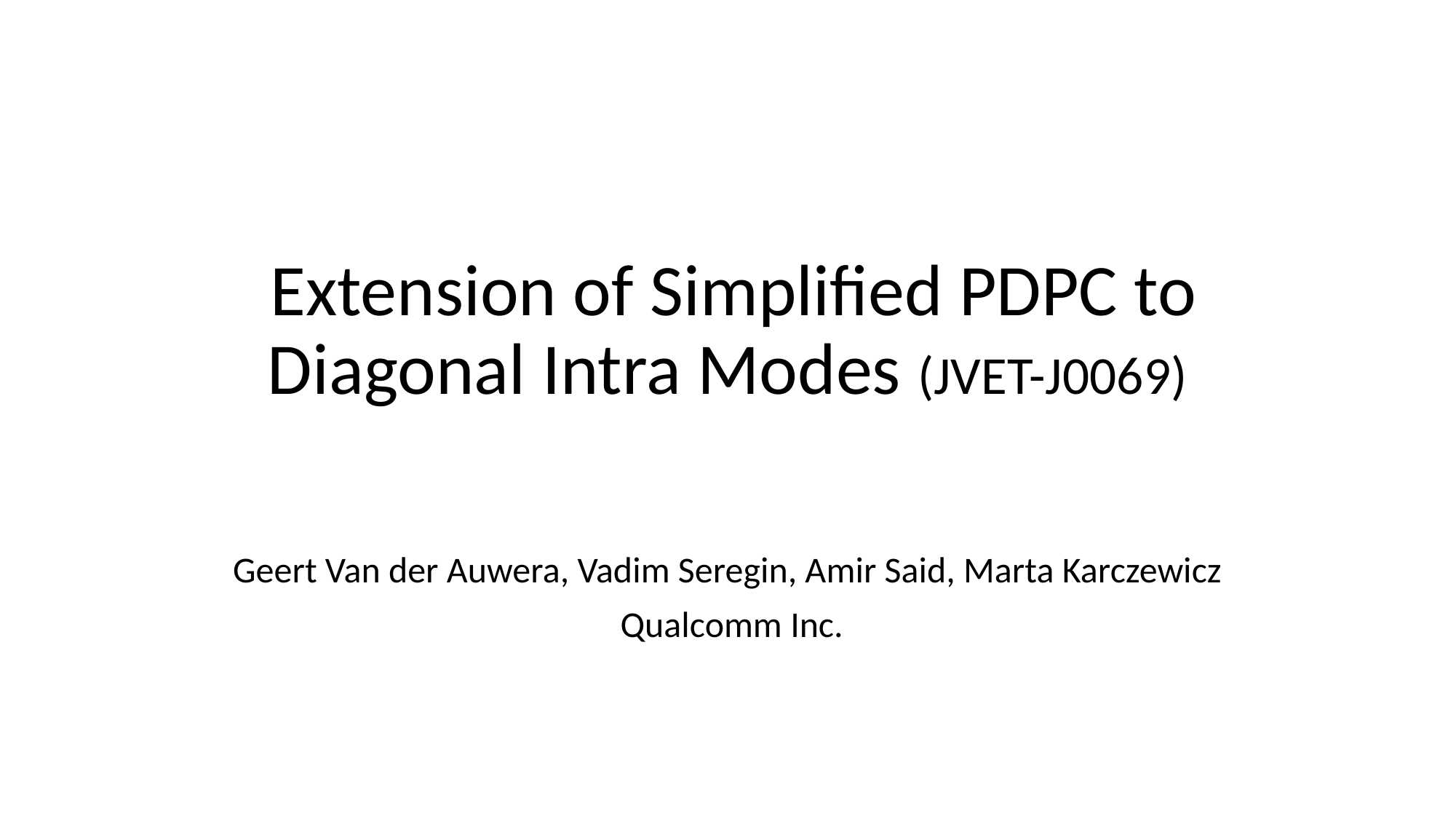

# Extension of Simplified PDPC to Diagonal Intra Modes (JVET-J0069)
Geert Van der Auwera, Vadim Seregin, Amir Said, Marta Karczewicz
 Qualcomm Inc.